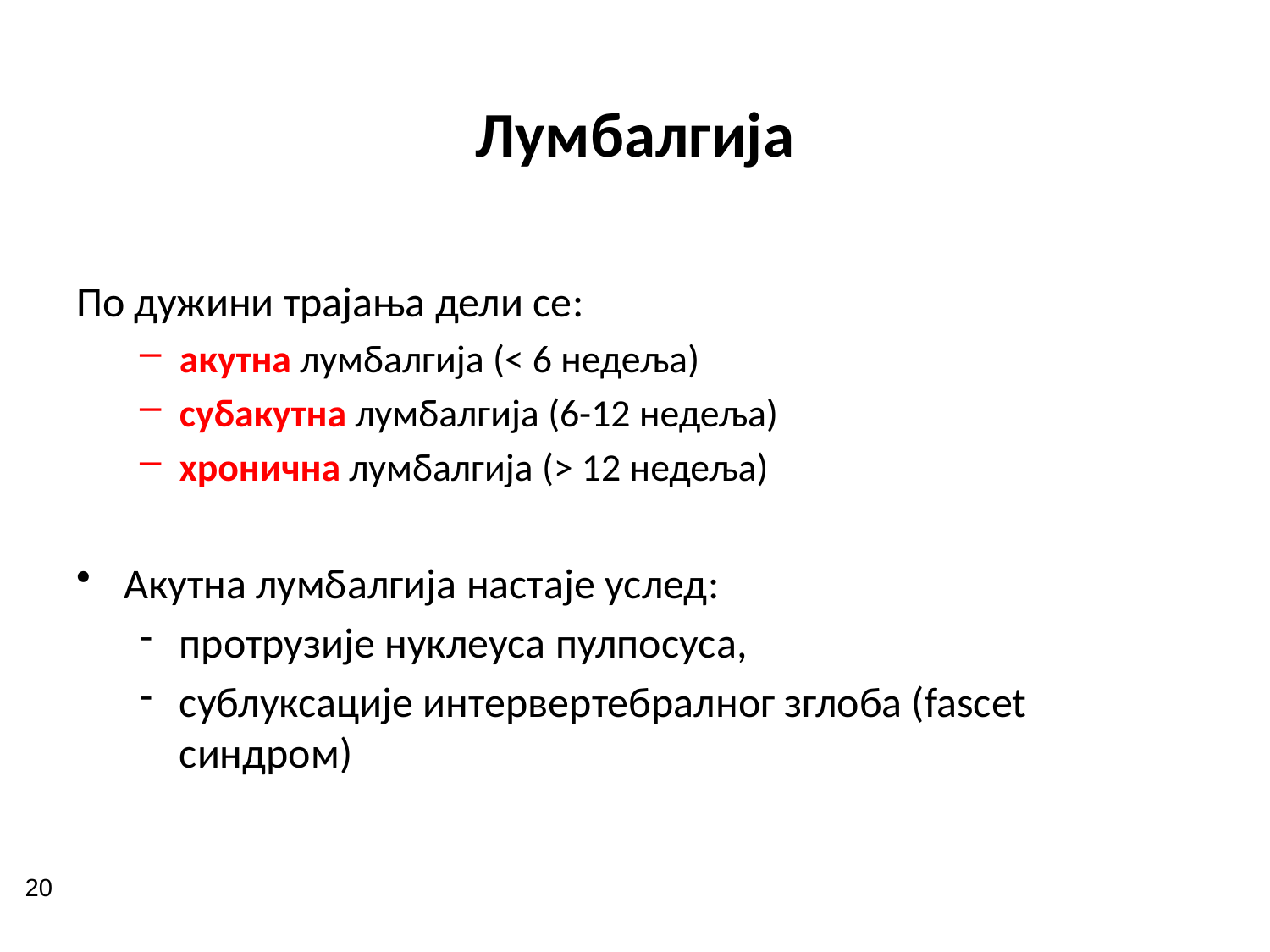

# Лумбалгија
По дужини трајања дели се:
акутна лумбалгија (< 6 недеља)
субакутна лумбалгија (6-12 недеља)
хронична лумбалгија (> 12 недеља)

Акутна лумбалгија настаје услед:
протрузије нуклеуса пулпосусa,
сублуксације интервертебралног зглоба (fasсet синдром)
20